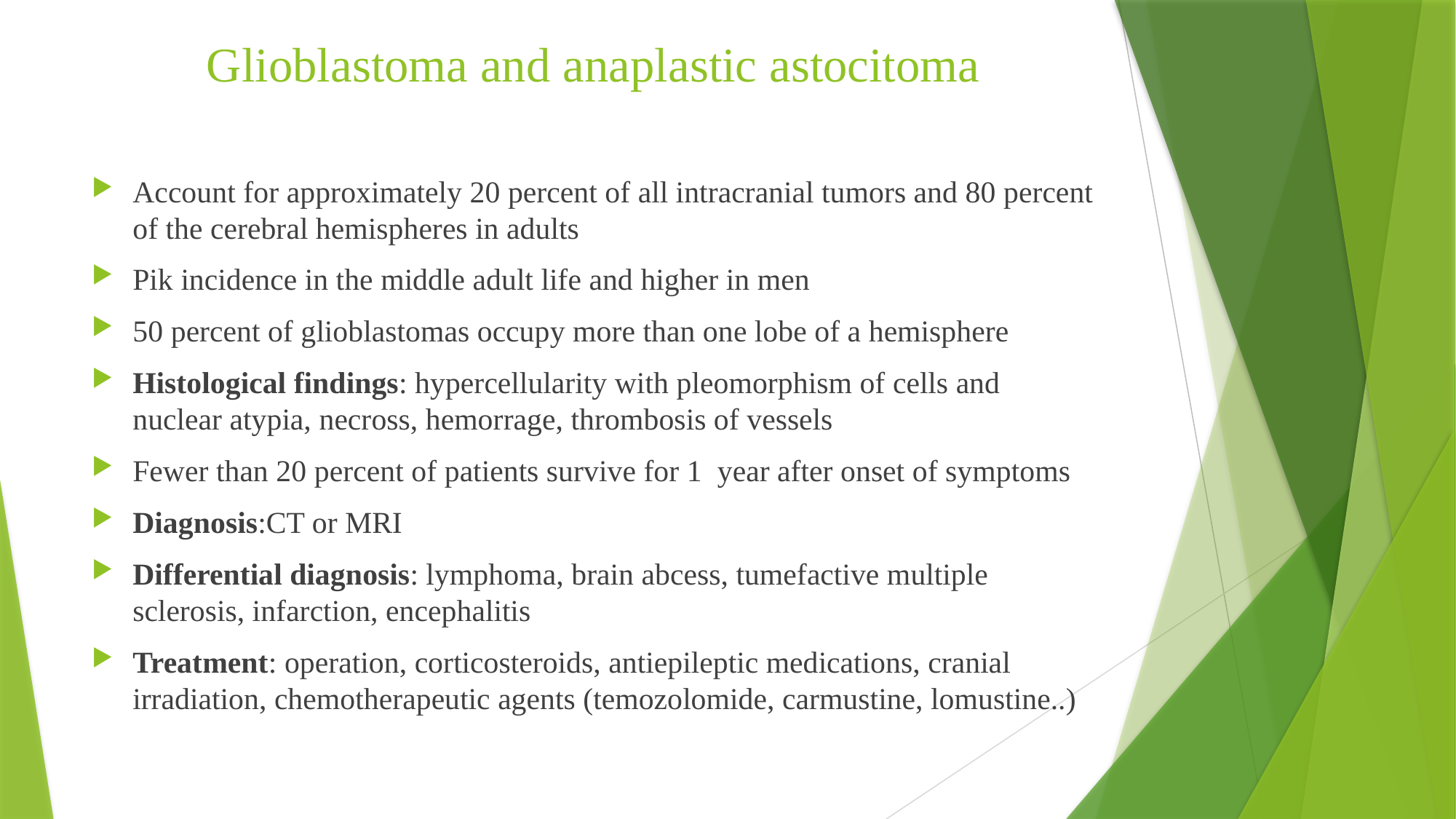

# Glioblastoma and anaplastic astocitoma
Account for approximately 20 percent of all intracranial tumors and 80 percent of the cerebral hemispheres in adults
Pik incidence in the middle adult life and higher in men
50 percent of glioblastomas occupy more than one lobe of a hemisphere
Histological findings: hypercellularity with pleomorphism of cells and nuclear atypia, necross, hemorrage, thrombosis of vessels
Fewer than 20 percent of patients survive for 1  year after onset of symptoms
Diagnosis:CT or MRI
Differential diagnosis: lymphoma, brain abcess, tumefactive multiple sclerosis, infarction, encephalitis
Treatment: operation, corticosteroids, antiepileptic medications, cranial irradiation, chemotherapeutic agents (temozolomide, carmustine, lomustine..)